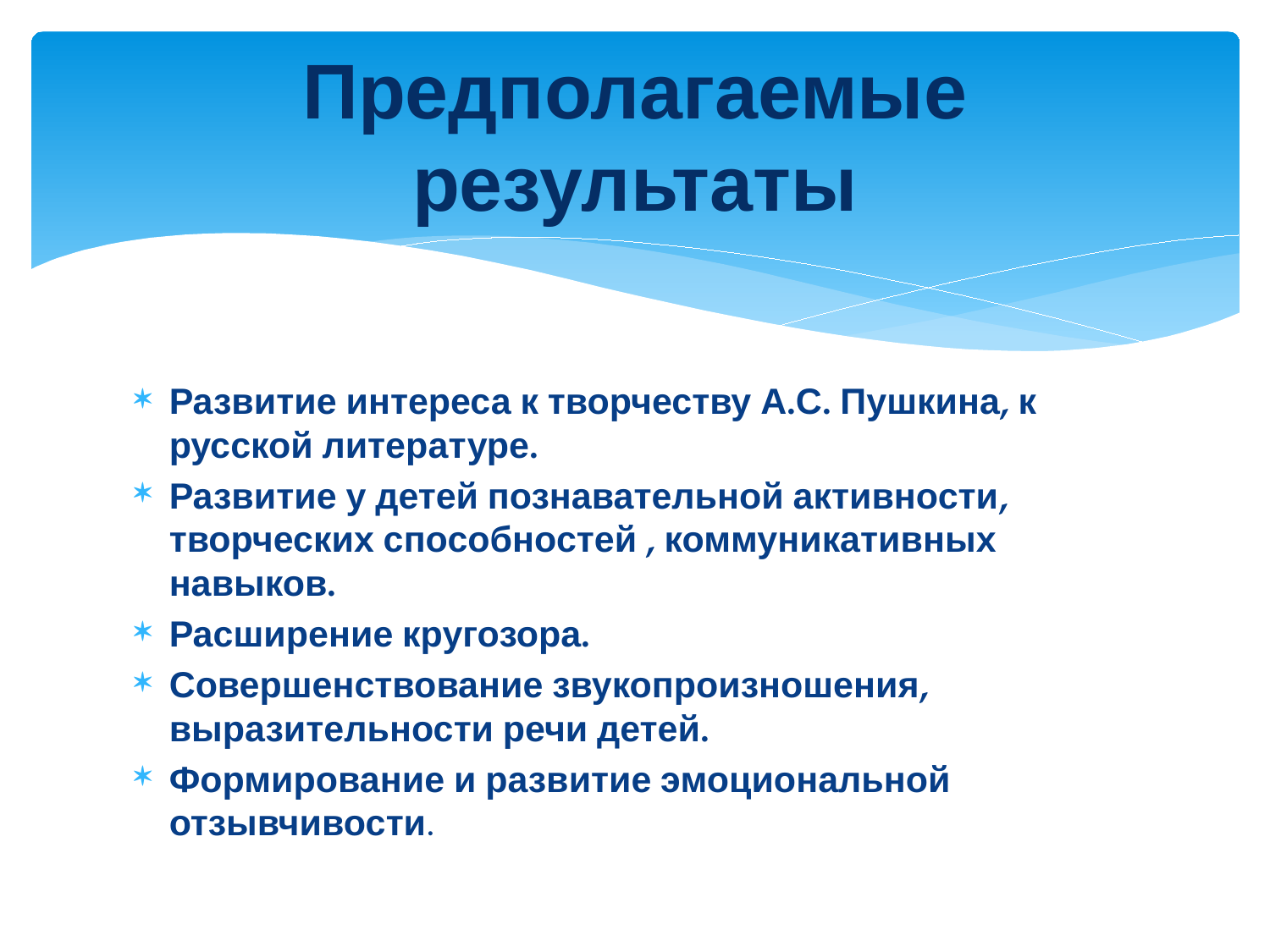

# Предполагаемые результаты
Развитие интереса к творчеству А.С. Пушкина, к русской литературе.
Развитие у детей познавательной активности, творческих способностей , коммуникативных навыков.
Расширение кругозора.
Совершенствование звукопроизношения, выразительности речи детей.
Формирование и развитие эмоциональной отзывчивости.